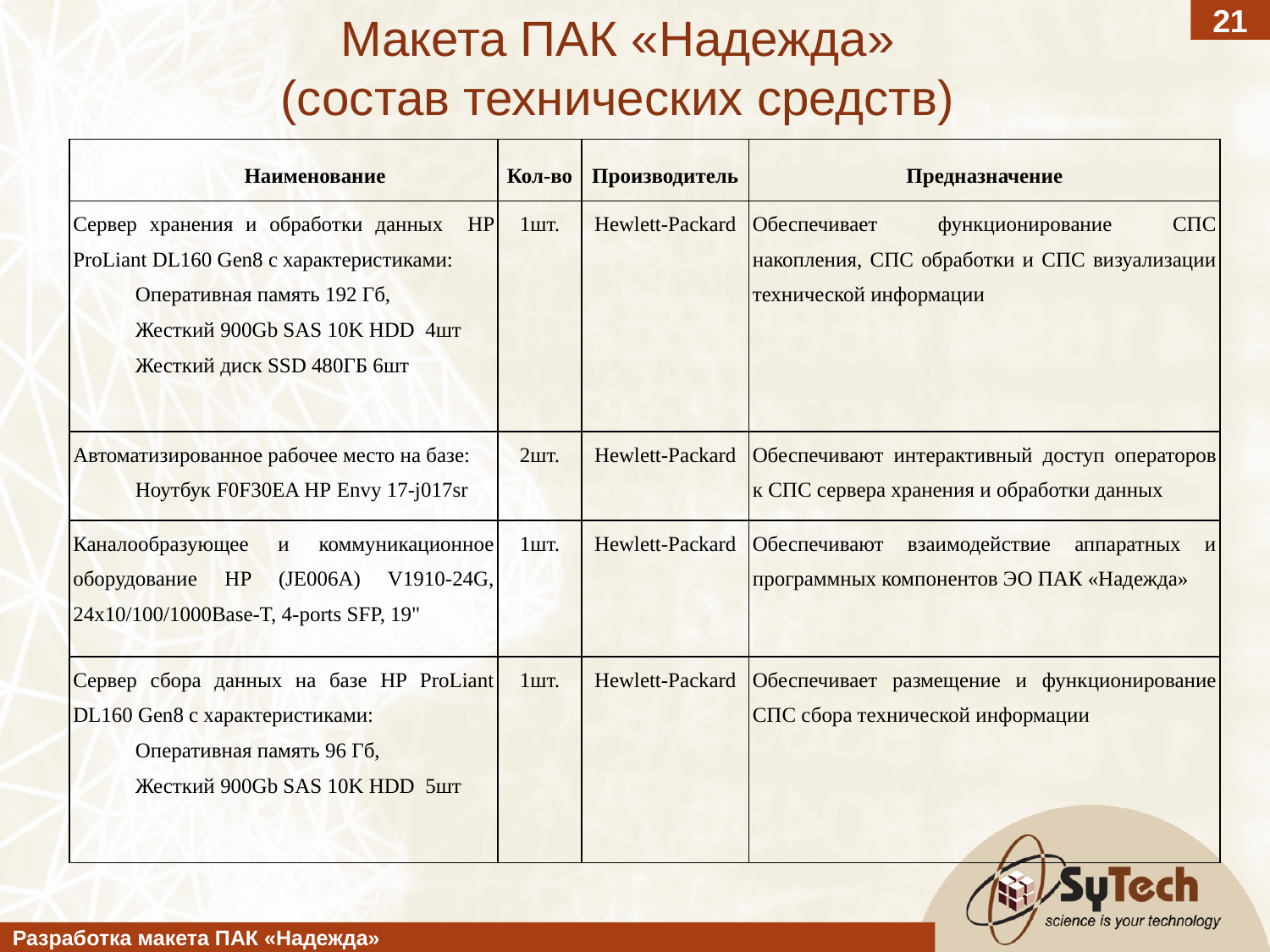

21
Макета ПАК «Надежда»
(состав технических средств)
| Наименование | Кол-во | Производитель | Предназначение |
| --- | --- | --- | --- |
| Сервер хранения и обработки данных HP ProLiant DL160 Gen8 с характеристиками: Оперативная память 192 Гб, Жесткий 900Gb SAS 10K HDD 4шт Жесткий диск SSD 480ГБ 6шт | 1шт. | Hewlett-Packard | Обеспечивает функционирование СПС накопления, СПС обработки и СПС визуализации технической информации |
| Автоматизированное рабочее место на базе: Ноутбук F0F30EA HP Envy 17-j017sr | 2шт. | Hewlett-Packard | Обеспечивают интерактивный доступ операторов к СПС сервера хранения и обработки данных |
| Каналообразующее и коммуникационное оборудование HP (JE006A) V1910-24G, 24x10/100/1000Base-T, 4-ports SFP, 19" | 1шт. | Hewlett-Packard | Обеспечивают взаимодействие аппаратных и программных компонентов ЭО ПАК «Надежда» |
| Сервер сбора данных на базе HP ProLiant DL160 Gen8 с характеристиками: Оперативная память 96 Гб, Жесткий 900Gb SAS 10K HDD 5шт | 1шт. | Hewlett-Packard | Обеспечивает размещение и функционирование СПС сбора технической информации |
Разработка макета ПАК «Надежда»